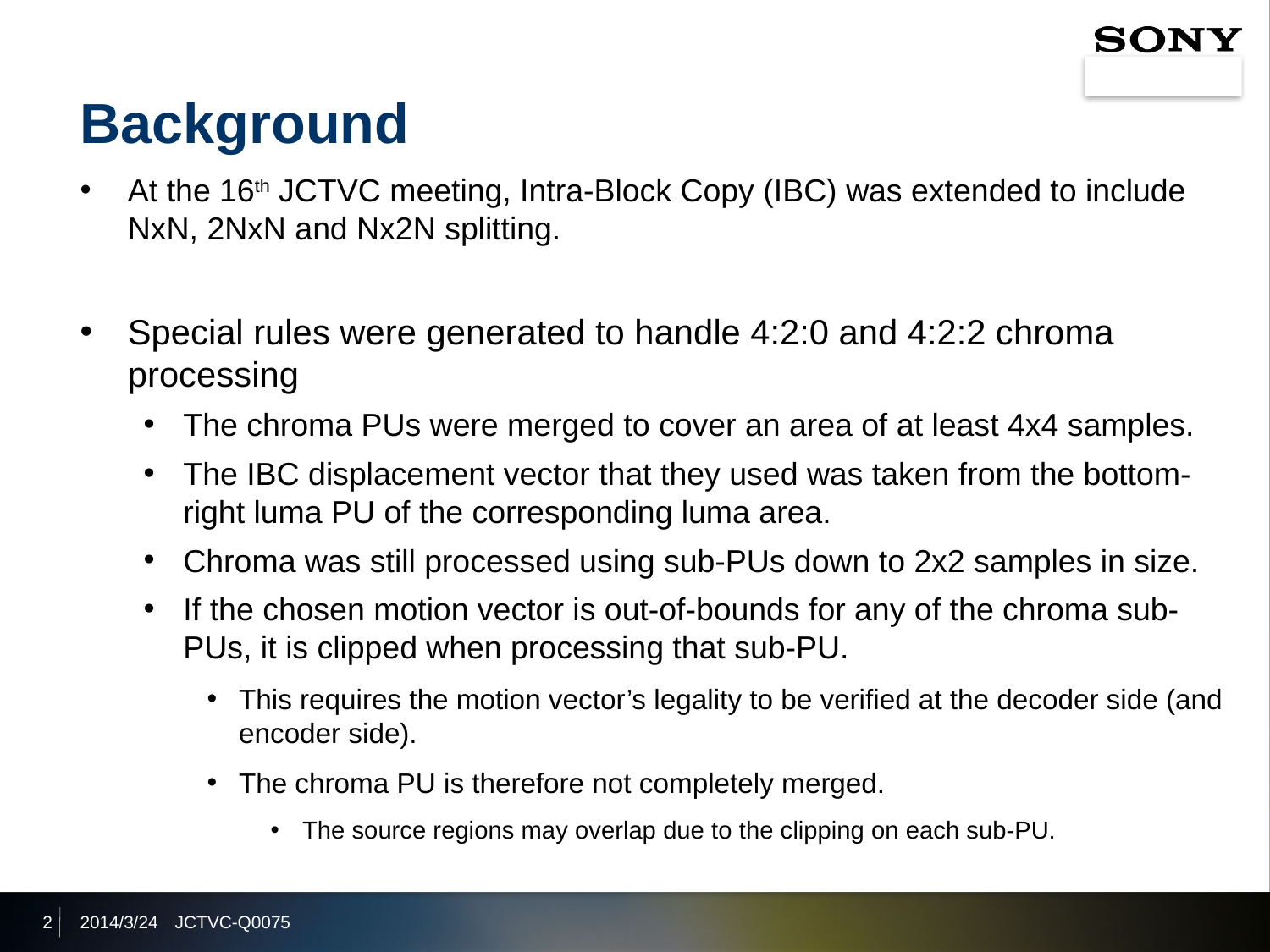

# Background
At the 16th JCTVC meeting, Intra-Block Copy (IBC) was extended to include NxN, 2NxN and Nx2N splitting.

Special rules were generated to handle 4:2:0 and 4:2:2 chroma processing
The chroma PUs were merged to cover an area of at least 4x4 samples.
The IBC displacement vector that they used was taken from the bottom-right luma PU of the corresponding luma area.
Chroma was still processed using sub-PUs down to 2x2 samples in size.
If the chosen motion vector is out-of-bounds for any of the chroma sub-PUs, it is clipped when processing that sub-PU.
This requires the motion vector’s legality to be verified at the decoder side (and encoder side).
The chroma PU is therefore not completely merged.
The source regions may overlap due to the clipping on each sub-PU.

2
2014/3/24
JCTVC-Q0075